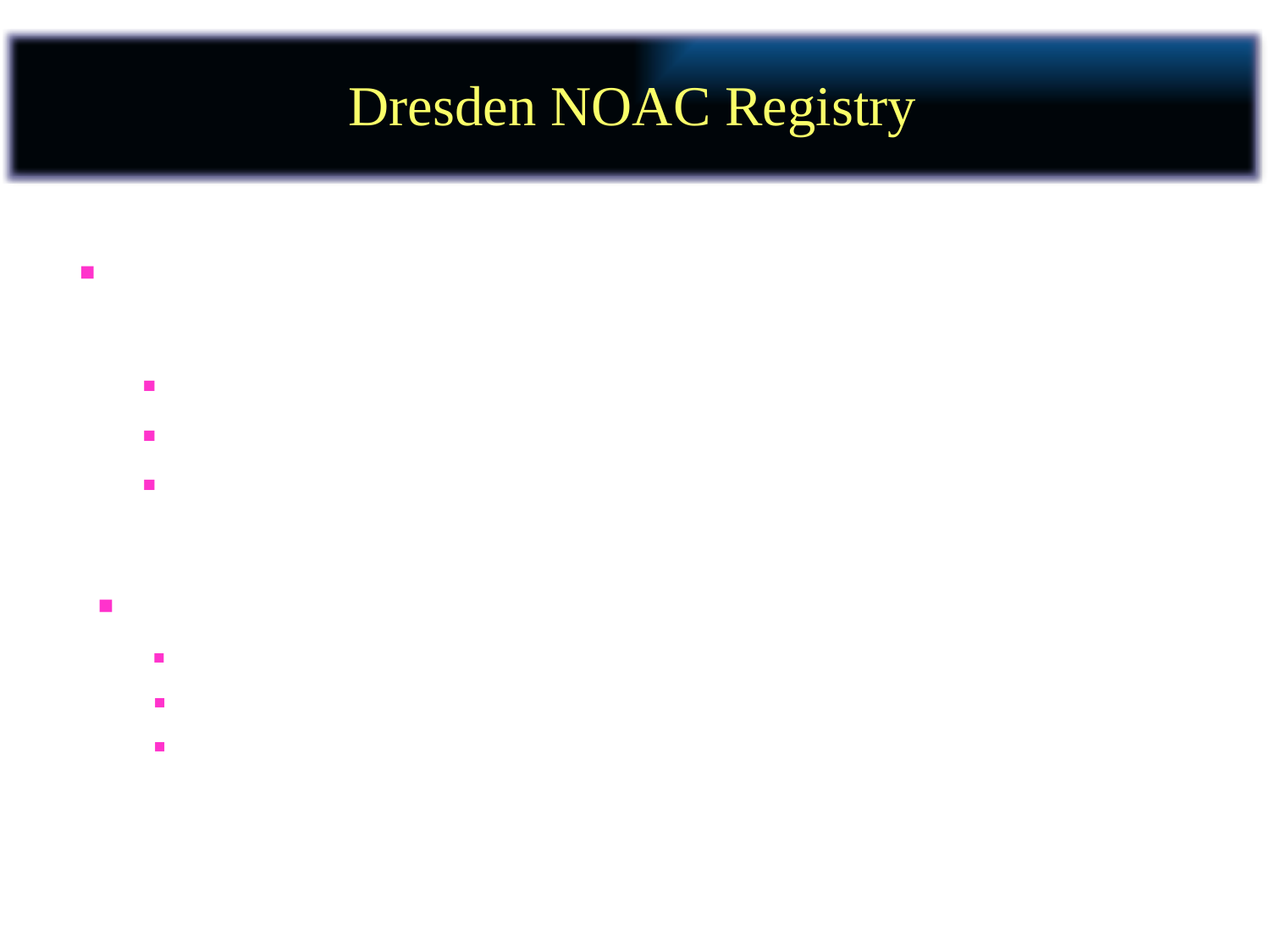

Dresden NOAC Registry
Out of 2179 enrolled patients, 595 (27.3%) underwent a total of 863 surgical or interventional procedures:
135 minimal procedures (15.6%)
641 minor procedures (74.3%)
87 major procedures (10.1%)

Most procedures were performed in patients receiving:
Rivaroxaban 76%;
Dabigatran 23.5%i;
Apixaban 0.5%.

Beyer-Westendorf et al, EHJ January  2014